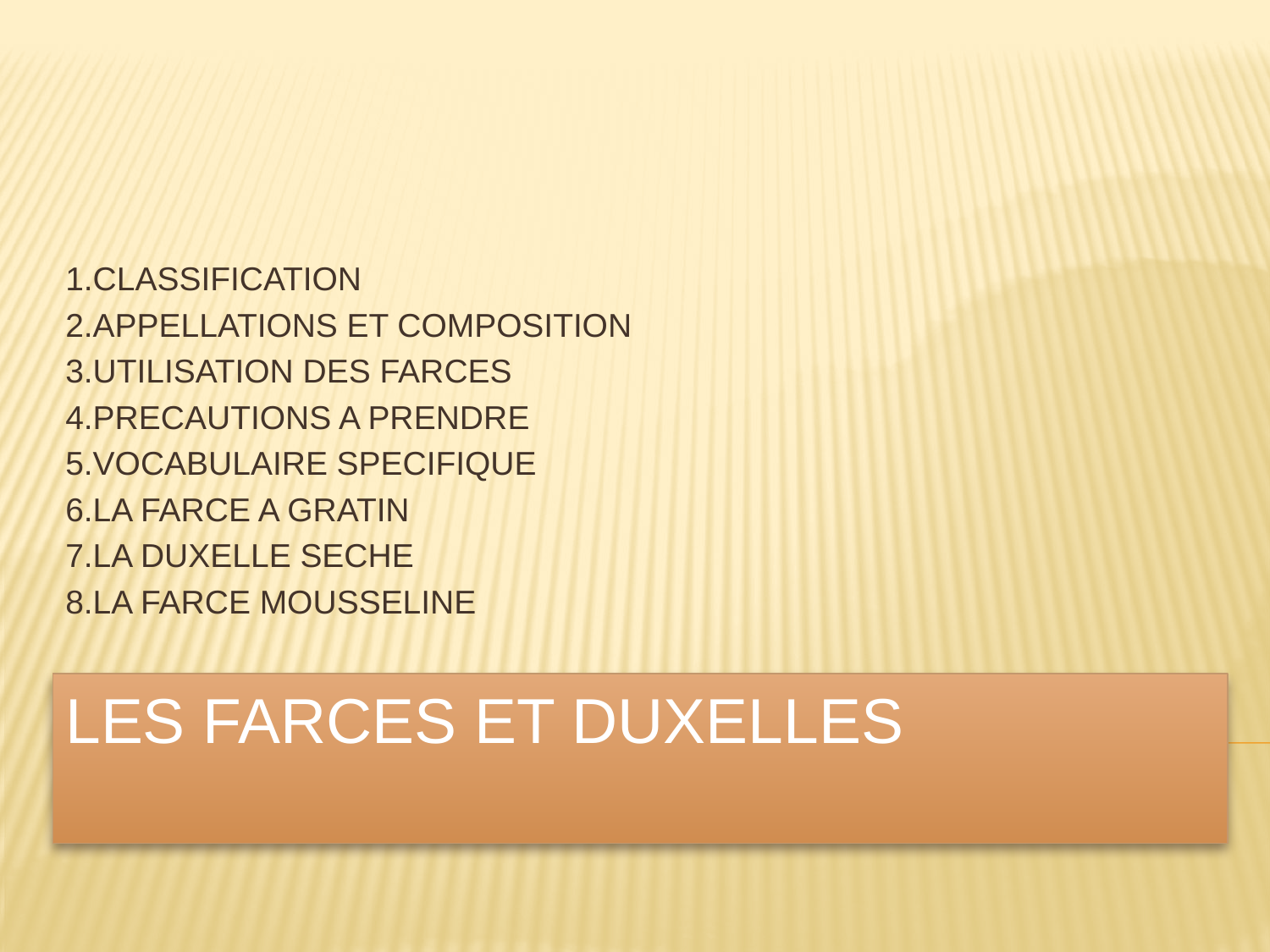

1.CLASSIFICATION
2.APPELLATIONS ET COMPOSITION
3.UTILISATION DES FARCES
4.PRECAUTIONS A PRENDRE
5.VOCABULAIRE SPECIFIQUE
6.LA FARCE A GRATIN
7.LA DUXELLE SECHE
8.LA FARCE MOUSSELINE
# Les farces et duxelles